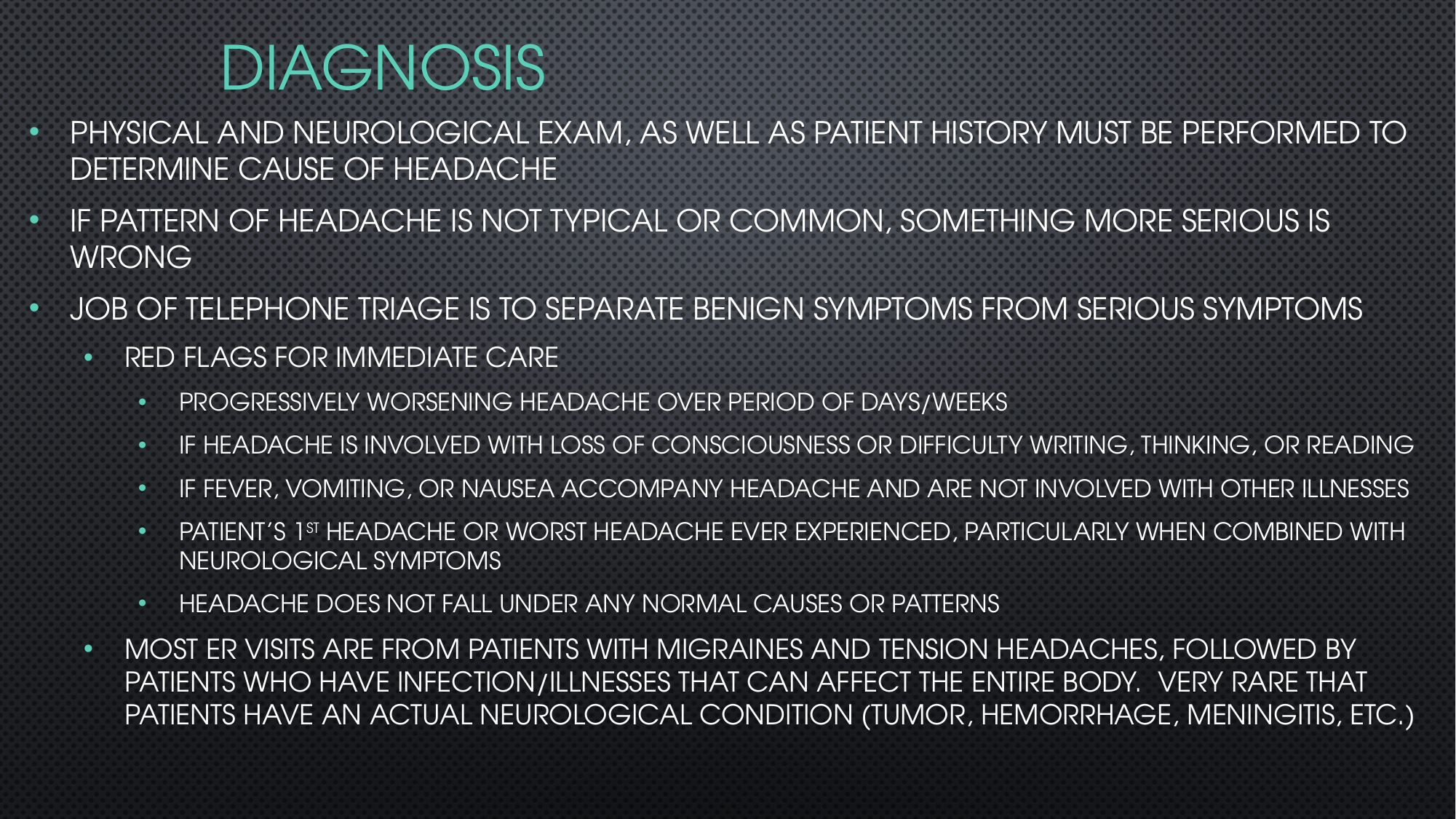

# Diagnosis
Physical and neurological exam, as well as patient history must be performed to determine cause of headache
If pattern of headache is not typical or common, something more serious is wrong
Job of telephone triage is to separate benign symptoms from serious symptoms
RED FLAGS for immediate care
Progressively worsening headache over period of days/weeks
If headache is involved with loss of consciousness or difficulty writing, thinking, or reading
If fever, vomiting, or nausea accompany headache and are not involved with other illnesses
Patient’s 1st headache or worst headache ever experienced, particularly when combined with neurological symptoms
Headache does not fall under any normal causes or patterns
Most ER visits are from patients with migraines and tension headaches, followed by patients who have infection/illnesses that can affect the entire body.  Very rare that patients have an actual neurological condition (tumor, hemorrhage, meningitis, etc.)